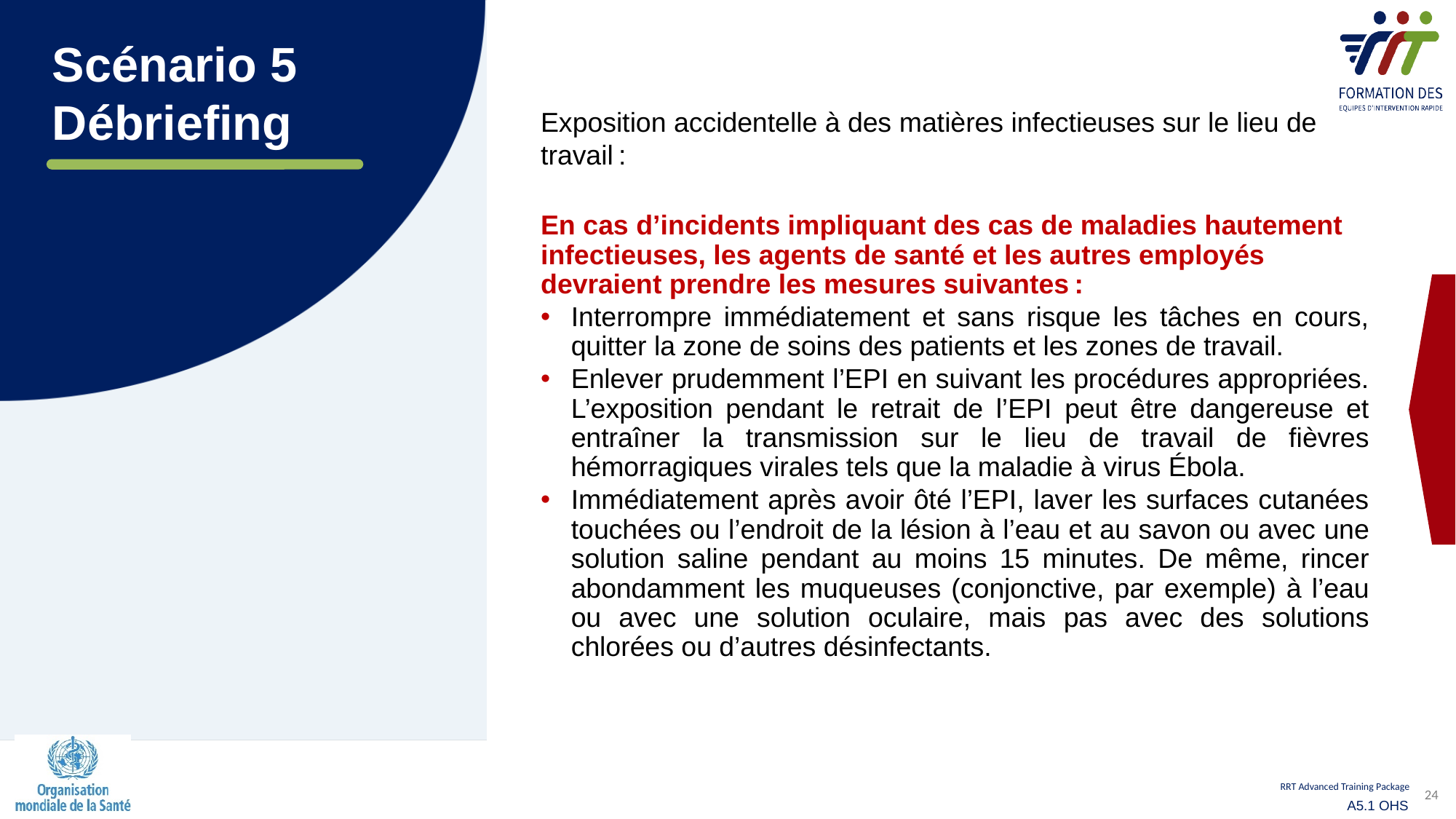

Scénario 5
Débriefing
Exposition accidentelle à des matières infectieuses sur le lieu de travail :

En cas d’incidents impliquant des cas de maladies hautement infectieuses, les agents de santé et les autres employés devraient prendre les mesures suivantes :
Interrompre immédiatement et sans risque les tâches en cours, quitter la zone de soins des patients et les zones de travail.
Enlever prudemment l’EPI en suivant les procédures appropriées. L’exposition pendant le retrait de l’EPI peut être dangereuse et entraîner la transmission sur le lieu de travail de fièvres hémorragiques virales tels que la maladie à virus Ébola.
Immédiatement après avoir ôté l’EPI, laver les surfaces cutanées touchées ou l’endroit de la lésion à l’eau et au savon ou avec une solution saline pendant au moins 15 minutes. De même, rincer abondamment les muqueuses (conjonctive, par exemple) à l’eau ou avec une solution oculaire, mais pas avec des solutions chlorées ou d’autres désinfectants.